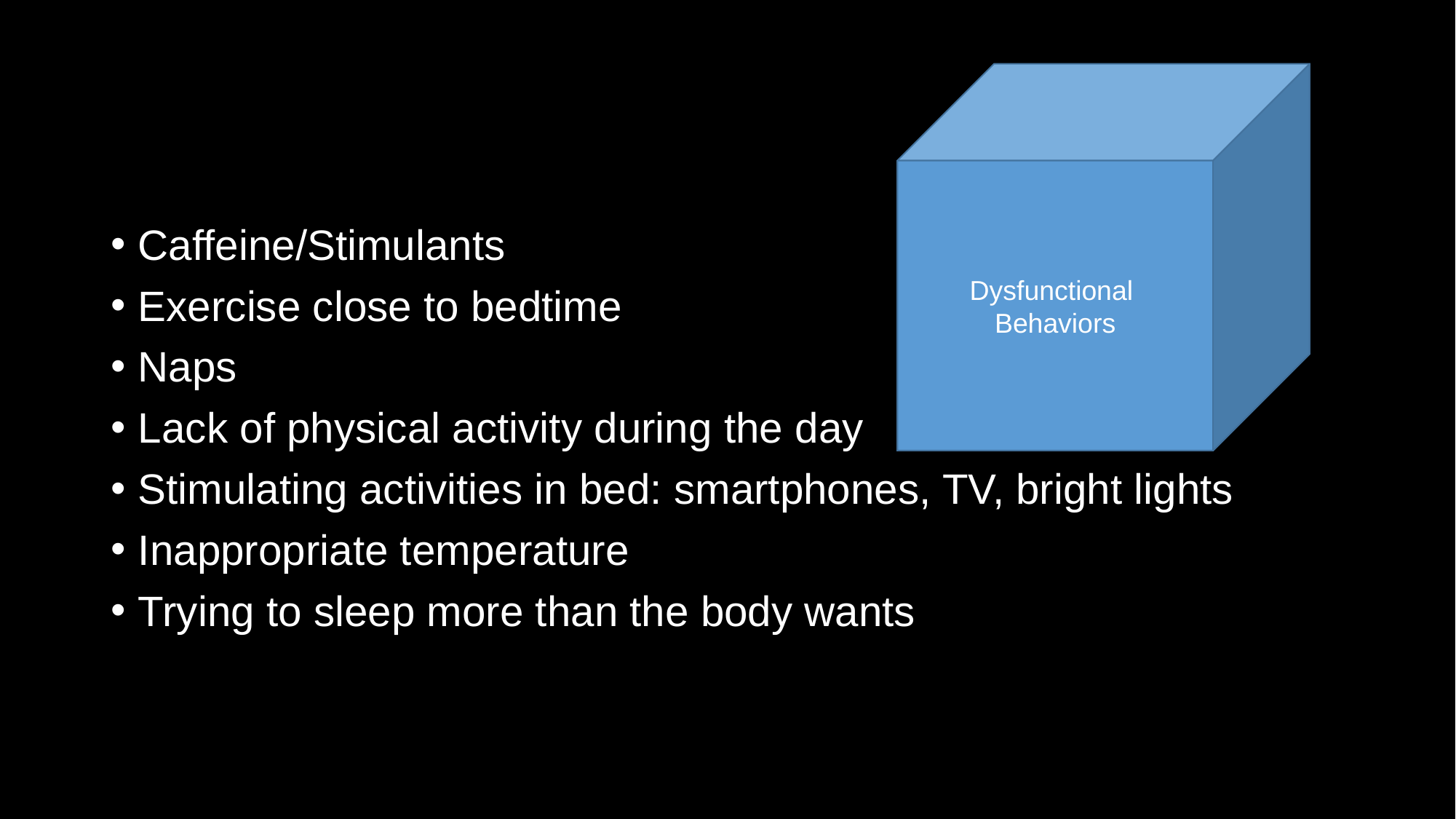

Dysfunctional
Behaviors
Caffeine/Stimulants
Exercise close to bedtime
Naps
Lack of physical activity during the day
Stimulating activities in bed: smartphones, TV, bright lights
Inappropriate temperature
Trying to sleep more than the body wants